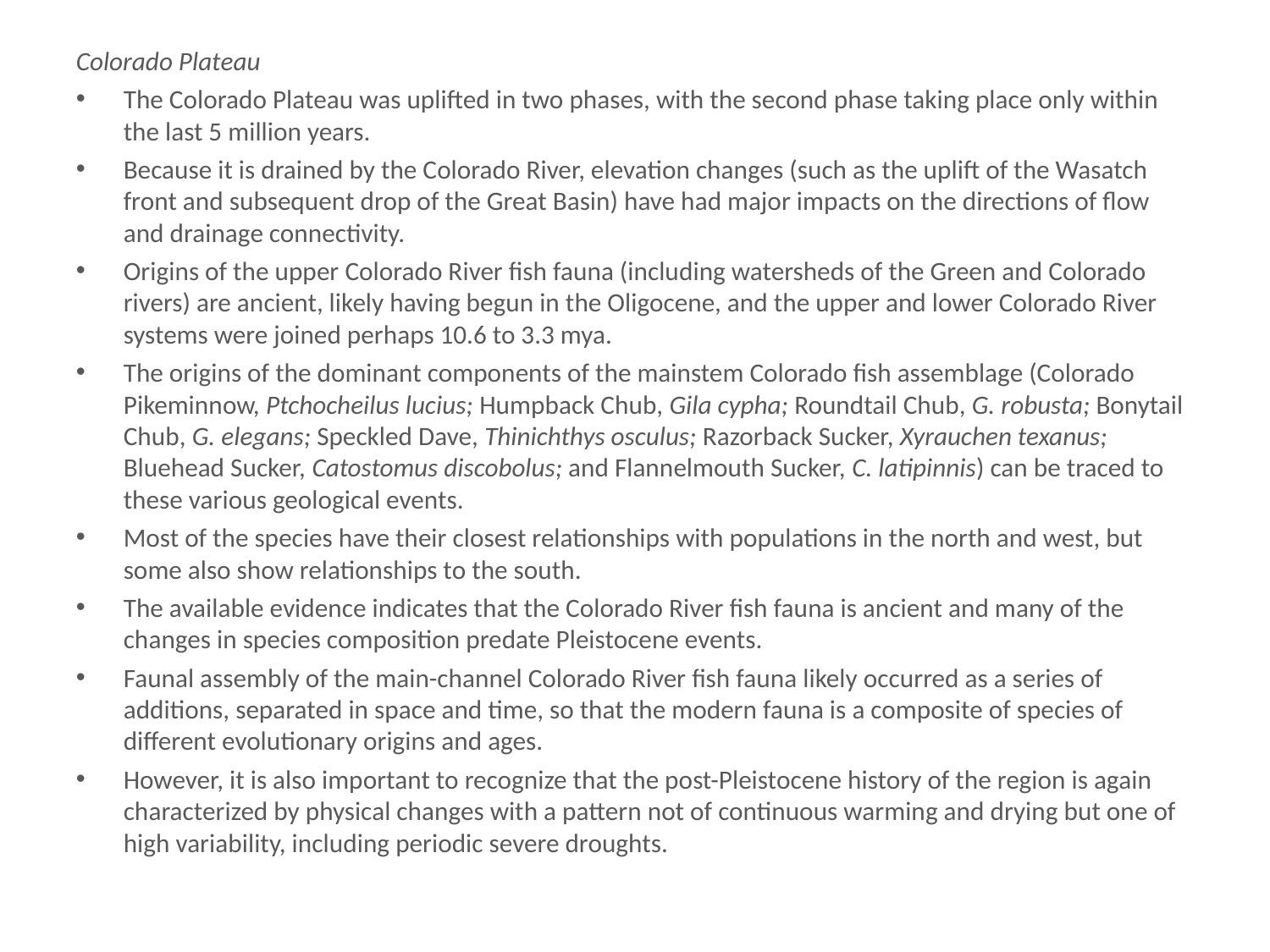

Colorado Plateau
Colorado Plateau
The Colorado Plateau was uplifted in two phases, with the second phase taking place only within the last 5 million years.
Because it is drained by the Colorado River, elevation changes (such as the uplift of the Wasatch front and subsequent drop of the Great Basin) have had major impacts on the directions of flow and drainage connectivity.
Origins of the upper Colorado River fish fauna (including watersheds of the Green and Colorado rivers) are ancient, likely having begun in the Oligocene, and the upper and lower Colorado River systems were joined perhaps 10.6 to 3.3 mya.
The origins of the dominant components of the mainstem Colorado fish assemblage (Colorado Pikeminnow, Ptchocheilus lucius; Humpback Chub, Gila cypha; Roundtail Chub, G. robusta; Bonytail Chub, G. elegans; Speckled Dave, Thinichthys osculus; Razorback Sucker, Xyrauchen texanus; Bluehead Sucker, Catostomus discobolus; and Flannelmouth Sucker, C. latipinnis) can be traced to these various geological events.
Most of the species have their closest relationships with populations in the north and west, but some also show relationships to the south.
The available evidence indicates that the Colorado River fish fauna is ancient and many of the changes in species composition predate Pleistocene events.
Faunal assembly of the main-channel Colorado River fish fauna likely occurred as a series of additions, separated in space and time, so that the modern fauna is a composite of species of different evolutionary origins and ages.
However, it is also important to recognize that the post-Pleistocene history of the region is again characterized by physical changes with a pattern not of continuous warming and drying but one of high variability, including periodic severe droughts.